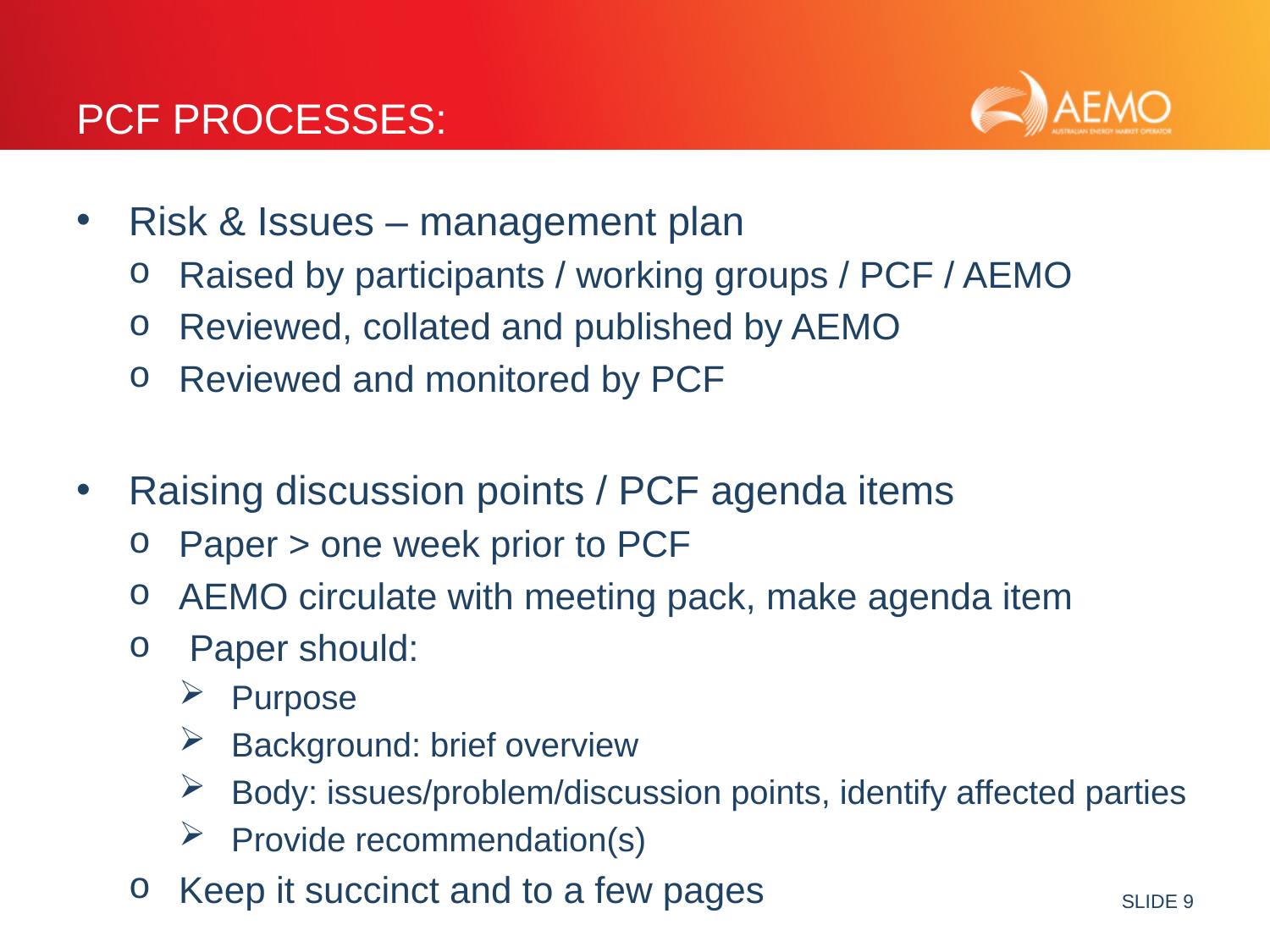

# PCF Processes:
Risk & Issues – management plan
Raised by participants / working groups / PCF / AEMO
Reviewed, collated and published by AEMO
Reviewed and monitored by PCF

Raising discussion points / PCF agenda items
Paper > one week prior to PCF
AEMO circulate with meeting pack, make agenda item
 Paper should:
Purpose
Background: brief overview
Body: issues/problem/discussion points, identify affected parties
Provide recommendation(s)
Keep it succinct and to a few pages